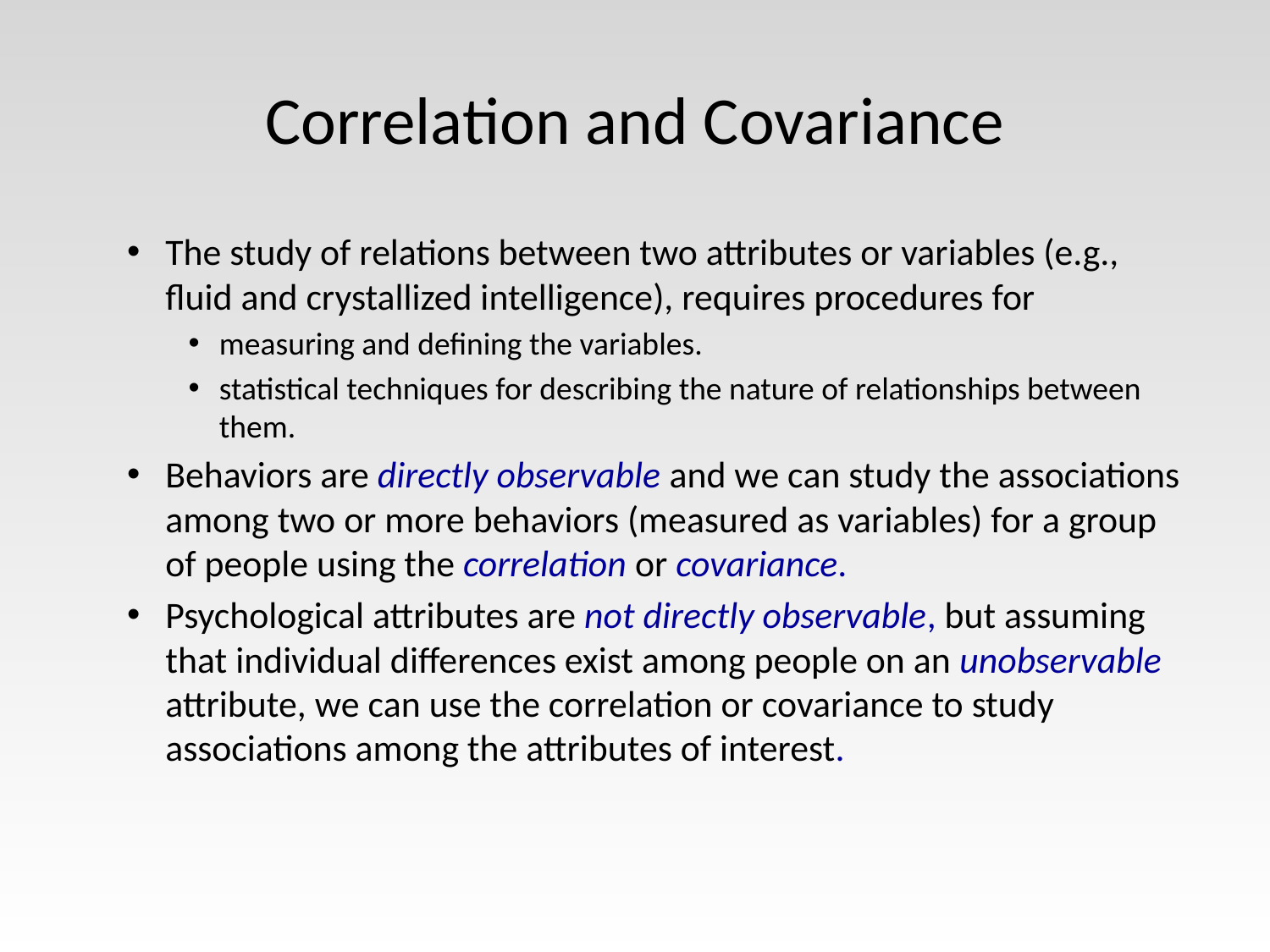

# Correlation and Covariance
The study of relations between two attributes or variables (e.g., fluid and crystallized intelligence), requires procedures for
measuring and defining the variables.
statistical techniques for describing the nature of relationships between them.
Behaviors are directly observable and we can study the associations among two or more behaviors (measured as variables) for a group of people using the correlation or covariance.
Psychological attributes are not directly observable, but assuming that individual differences exist among people on an unobservable attribute, we can use the correlation or covariance to study associations among the attributes of interest.